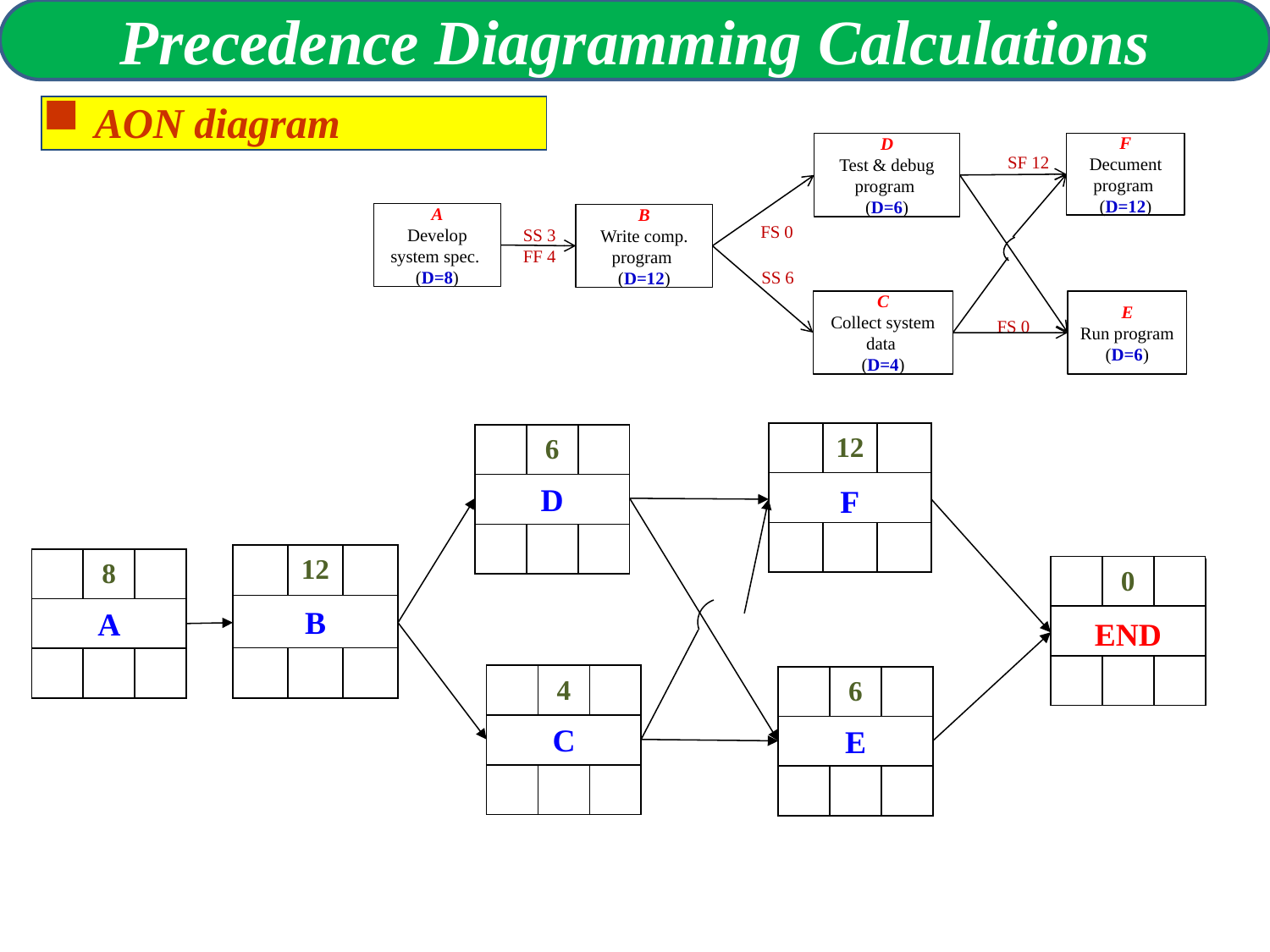

Precedence Diagramming Calculations
AON diagram
D
Test & debug program
(D=6)
F
Decument program
(D=12)
A
Develop system spec.
(D=8)
B
Write comp. program
(D=12)
C
Collect system data
(D=4)
E
Run program
(D=6)

SF 12
SS 3
FF 4
SS 6
FS 0
FS 0

12

F

D

6

E

6

0

END

12

B

A

8

C

4